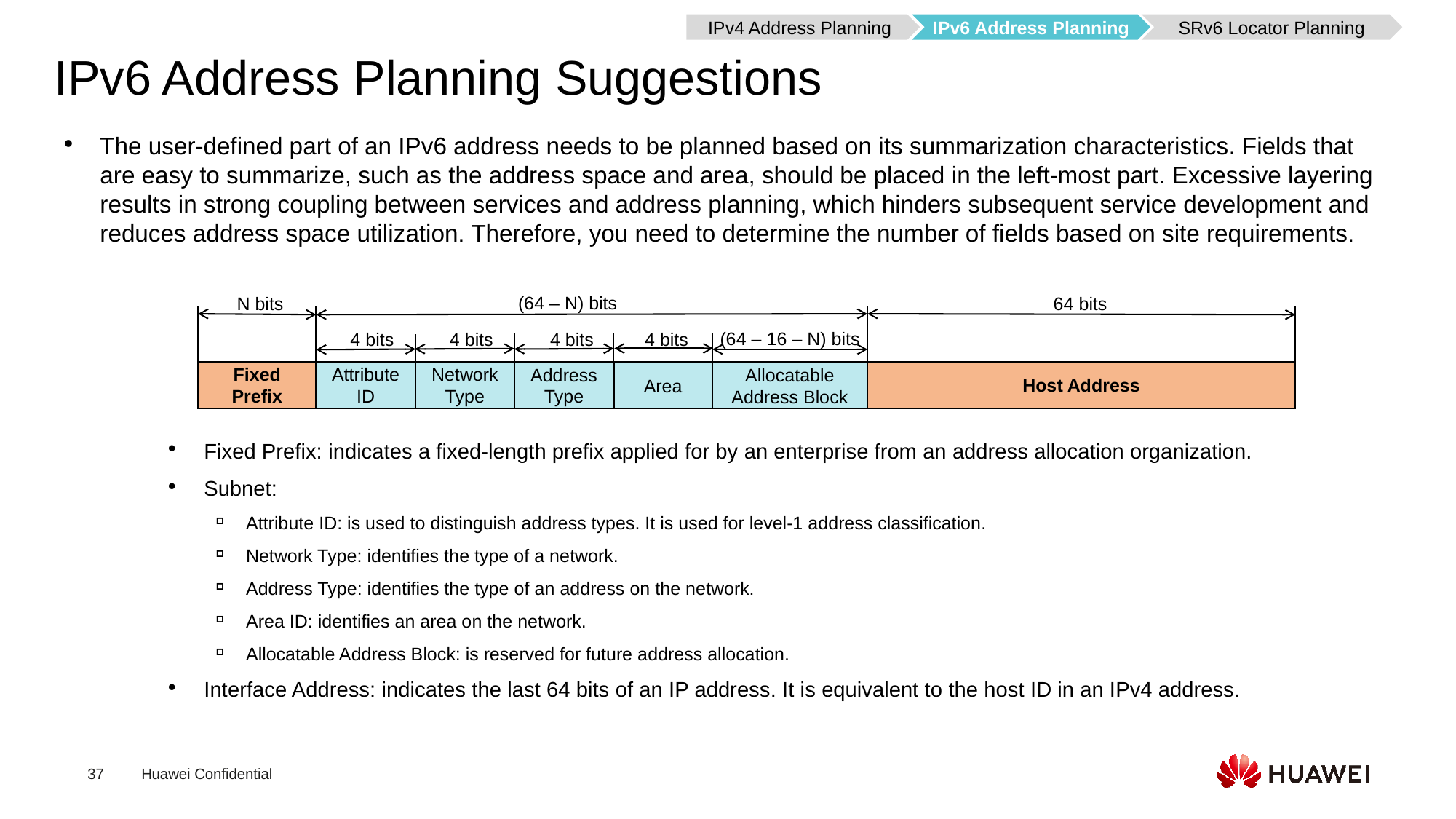

IPv4 Address Planning
IPv6 Address Planning
SRv6 Locator Planning
# IPv6 Address Planning Suggestions
The user-defined part of an IPv6 address needs to be planned based on its summarization characteristics. Fields that are easy to summarize, such as the address space and area, should be placed in the left-most part. Excessive layering results in strong coupling between services and address planning, which hinders subsequent service development and reduces address space utilization. Therefore, you need to determine the number of fields based on site requirements.
(64 – N) bits
N bits
64 bits
(64 – 16 – N) bits
4 bits
4 bits
4 bits
4 bits
Fixed Prefix
Attribute ID
Network Type
Host Address
Address Type
Area
Allocatable Address Block
Fixed Prefix: indicates a fixed-length prefix applied for by an enterprise from an address allocation organization.
Subnet:
Attribute ID: is used to distinguish address types. It is used for level-1 address classification.
Network Type: identifies the type of a network.
Address Type: identifies the type of an address on the network.
Area ID: identifies an area on the network.
Allocatable Address Block: is reserved for future address allocation.
Interface Address: indicates the last 64 bits of an IP address. It is equivalent to the host ID in an IPv4 address.